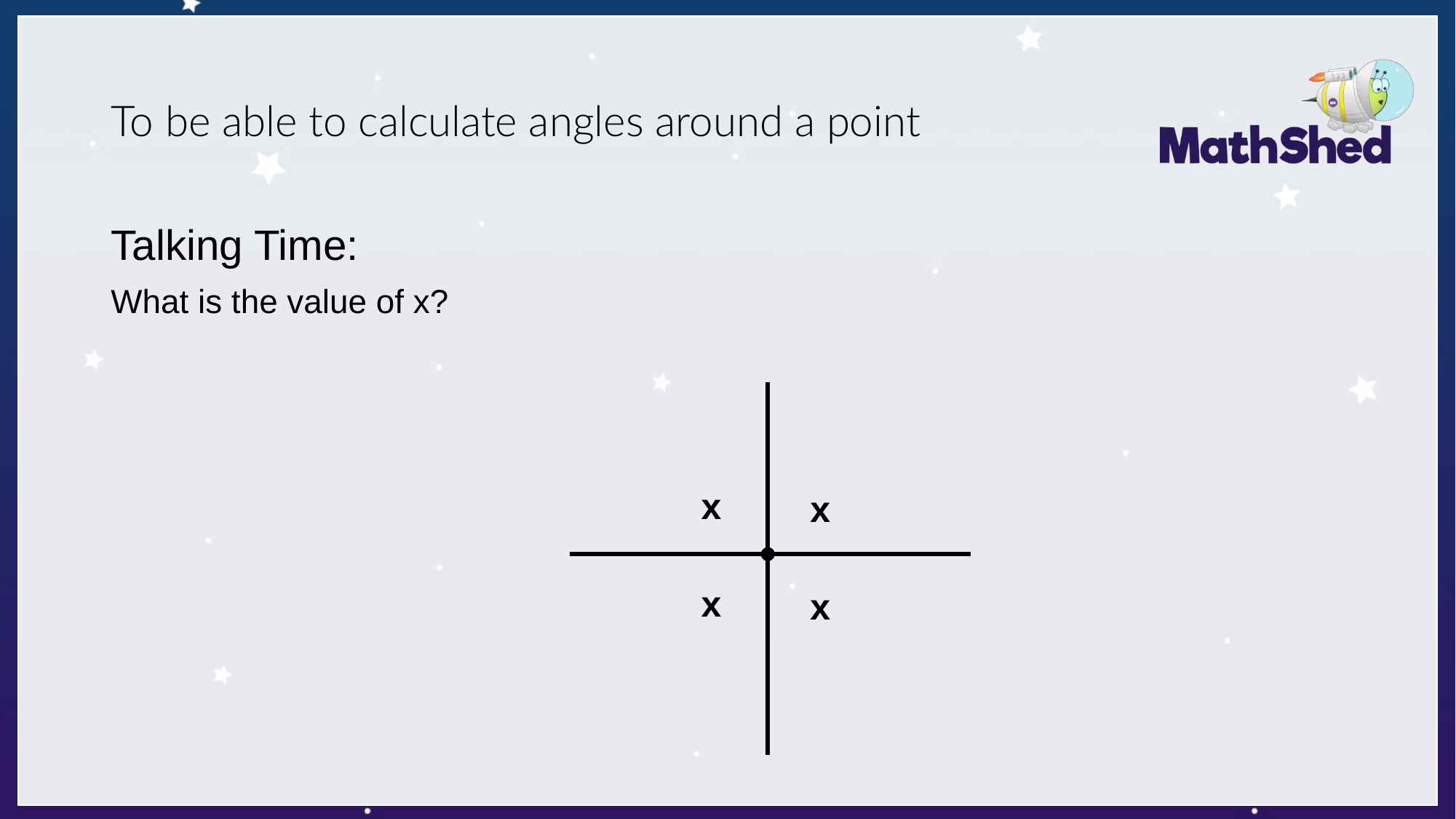

# To be able to calculate angles around a point
Talking Time:
What is the value of x?

x
x
x
x